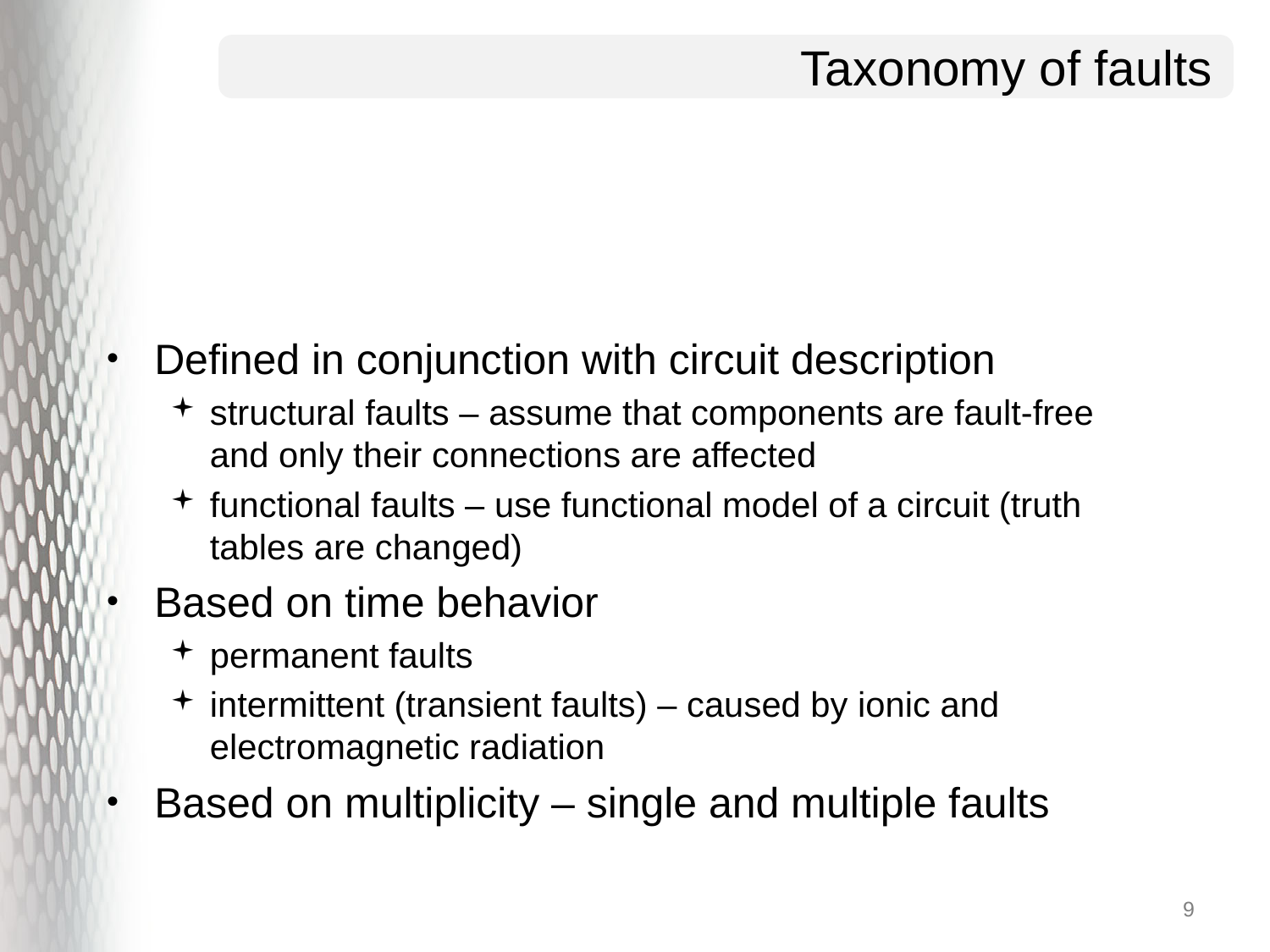

# Taxonomy of faults
Defined in conjunction with circuit description
structural faults – assume that components are fault-free and only their connections are affected
functional faults – use functional model of a circuit (truth tables are changed)
Based on time behavior
permanent faults
intermittent (transient faults) – caused by ionic and electromagnetic radiation
Based on multiplicity – single and multiple faults